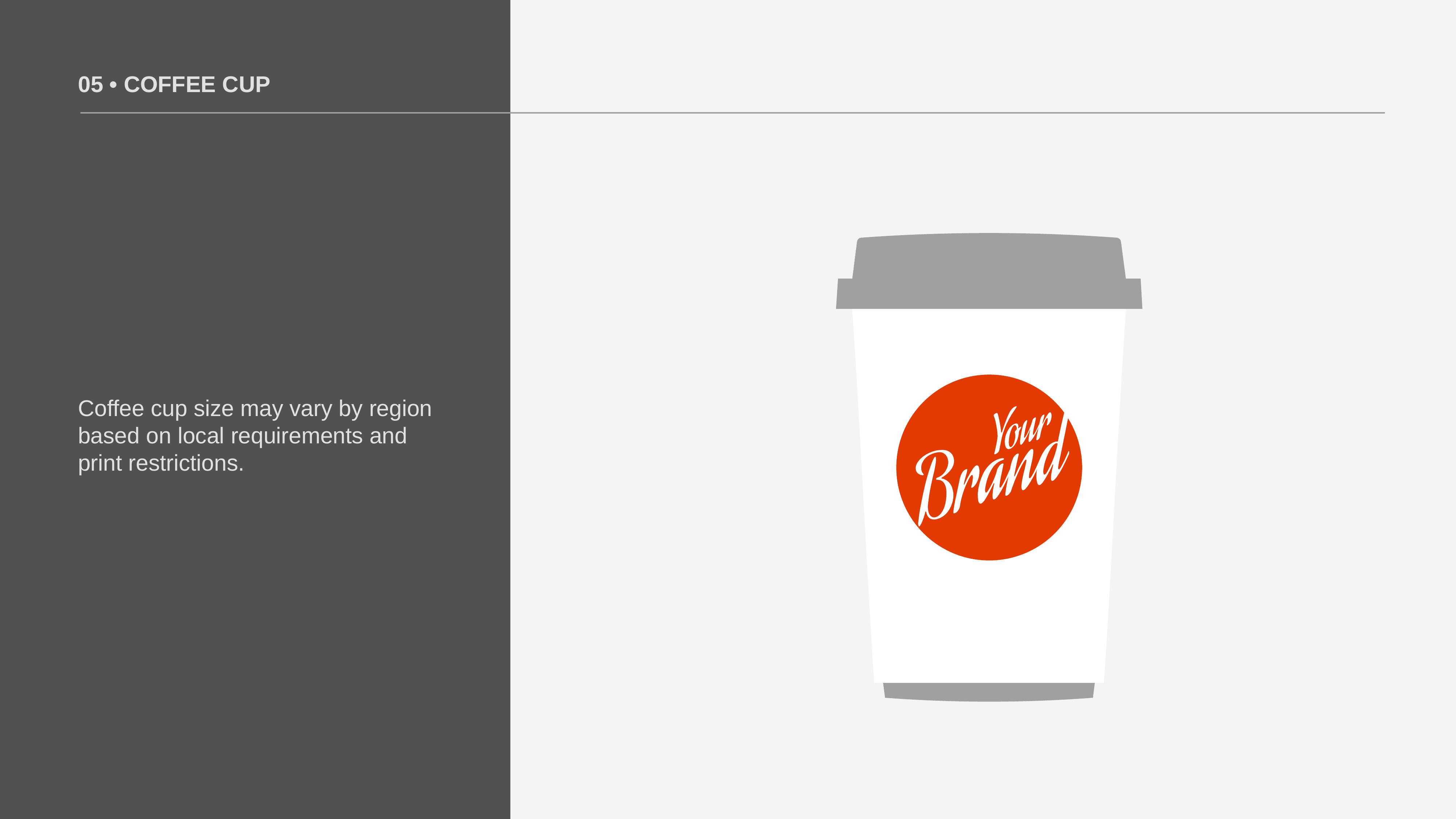

05 • COFFEE CUP

Coffee cup size may vary by region based on local requirements and print restrictions.